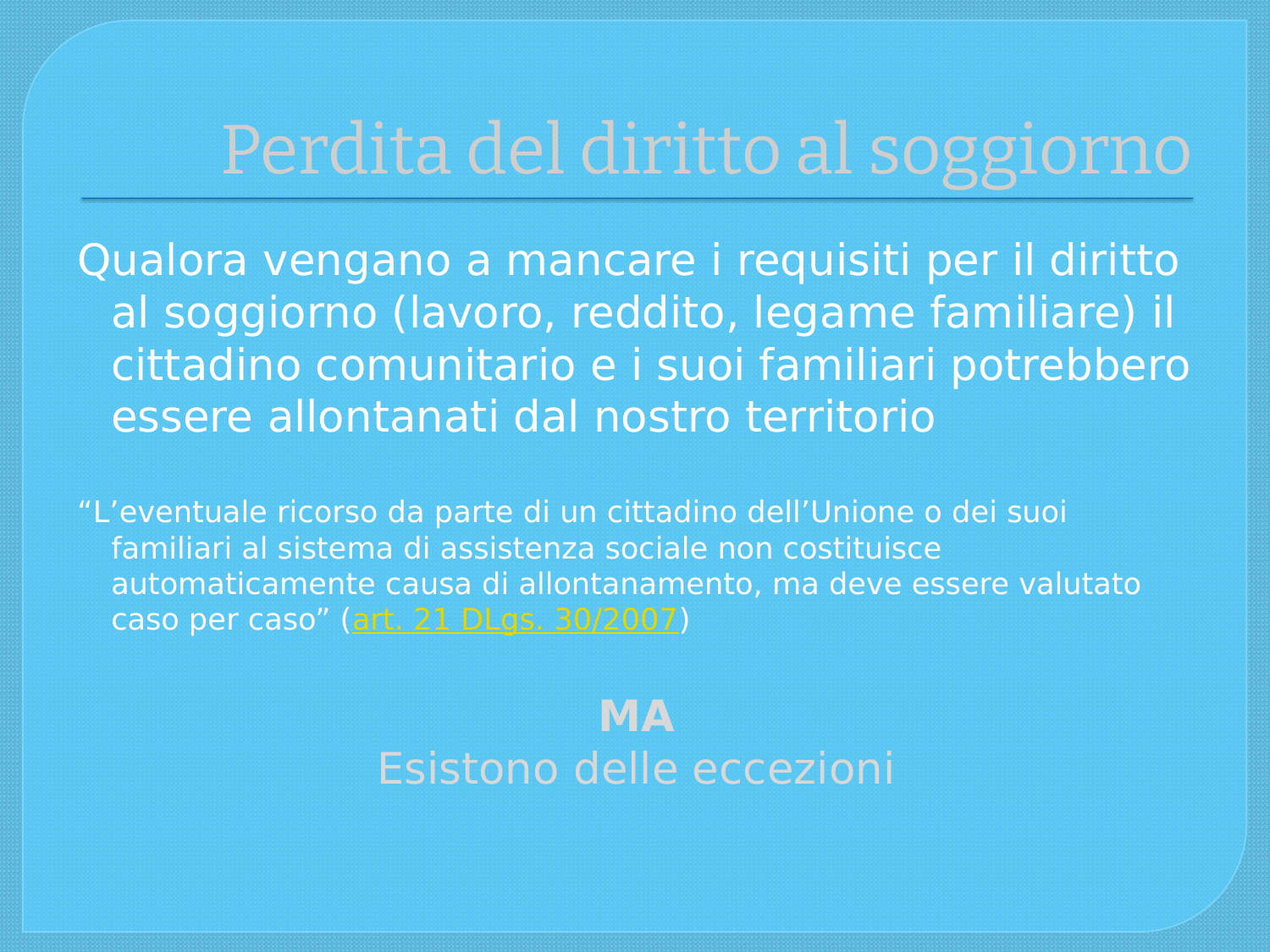

# Perdita del diritto al soggiorno
Qualora vengano a mancare i requisiti per il diritto al soggiorno (lavoro, reddito, legame familiare) il cittadino comunitario e i suoi familiari potrebbero essere allontanati dal nostro territorio

“L’eventuale ricorso da parte di un cittadino dell’Unione o dei suoi familiari al sistema di assistenza sociale non costituisce automaticamente causa di allontanamento, ma deve essere valutato caso per caso” (art. 21 DLgs. 30/2007)

MA
Esistono delle eccezioni